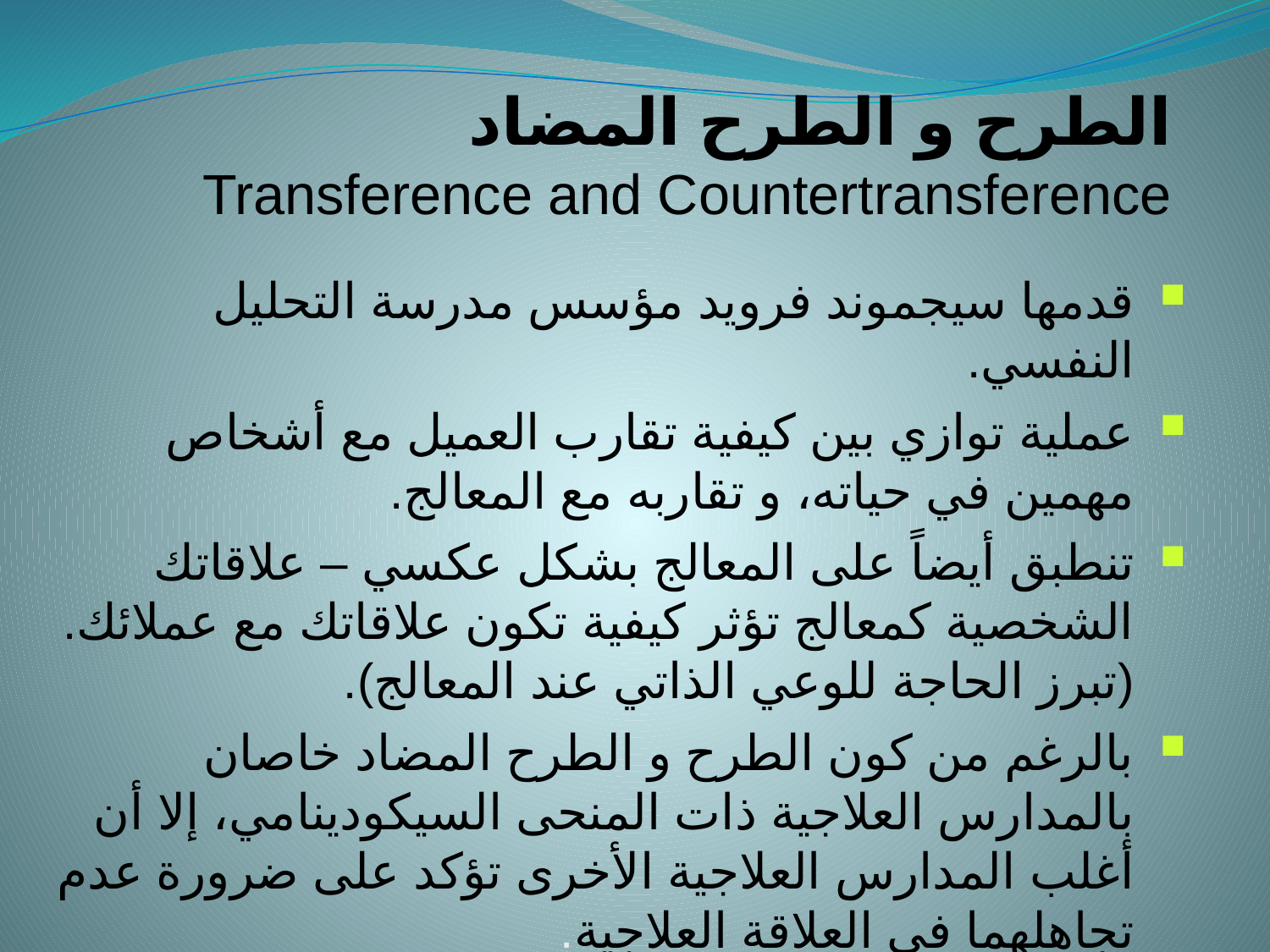

الطرح و الطرح المضاد
Transference and Countertransference
قدمها سيجموند فرويد مؤسس مدرسة التحليل النفسي.
عملية توازي بين كيفية تقارب العميل مع أشخاص مهمين في حياته، و تقاربه مع المعالج.
تنطبق أيضاً على المعالج بشكل عكسي – علاقاتك الشخصية كمعالج تؤثر كيفية تكون علاقاتك مع عملائك. (تبرز الحاجة للوعي الذاتي عند المعالج).
بالرغم من كون الطرح و الطرح المضاد خاصان بالمدارس العلاجية ذات المنحى السيكودينامي، إلا أن أغلب المدارس العلاجية الأخرى تؤكد على ضرورة عدم تجاهلهما في العلاقة العلاجية.